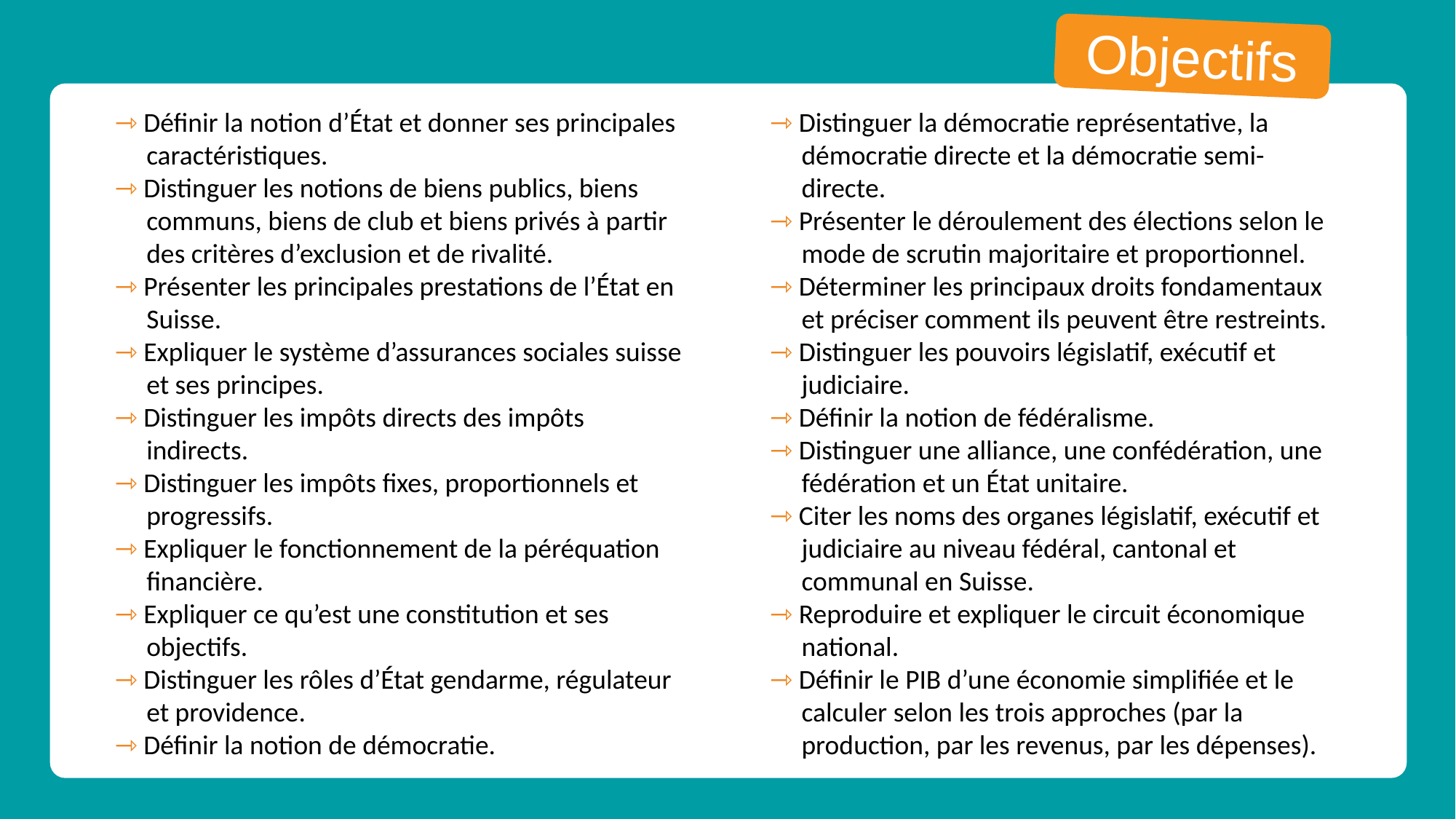

Objectifs
Les biens
⇾ Définir la notion d’État et donner ses principales caractéristiques.
⇾ Distinguer les notions de biens publics, biens communs, biens de club et biens privés à partir des critères d’exclusion et de rivalité.
⇾ Présenter les principales prestations de l’État en Suisse.
⇾ Expliquer le système d’assurances sociales suisse et ses principes.
⇾ Distinguer les impôts directs des impôts indirects.
⇾ Distinguer les impôts fixes, proportionnels et progressifs.
⇾ Expliquer le fonctionnement de la péréquation financière.
⇾ Expliquer ce qu’est une constitution et ses objectifs.
⇾ Distinguer les rôles d’État gendarme, régulateur et providence.
⇾ Définir la notion de démocratie.
⇾ Distinguer la démocratie représentative, la démocratie directe et la démocratie semi-directe.
⇾ Présenter le déroulement des élections selon le mode de scrutin majoritaire et proportionnel.
⇾ Déterminer les principaux droits fondamentaux et préciser comment ils peuvent être restreints.
⇾ Distinguer les pouvoirs législatif, exécutif et judiciaire.
⇾ Définir la notion de fédéralisme.
⇾ Distinguer une alliance, une confédération, une fédération et un État unitaire.
⇾ Citer les noms des organes législatif, exécutif et judiciaire au niveau fédéral, cantonal et communal en Suisse.
⇾ Reproduire et expliquer le circuit économique national.
⇾ Définir le PIB d’une économie simplifiée et le calculer selon les trois approches (par la production, par les revenus, par les dépenses).